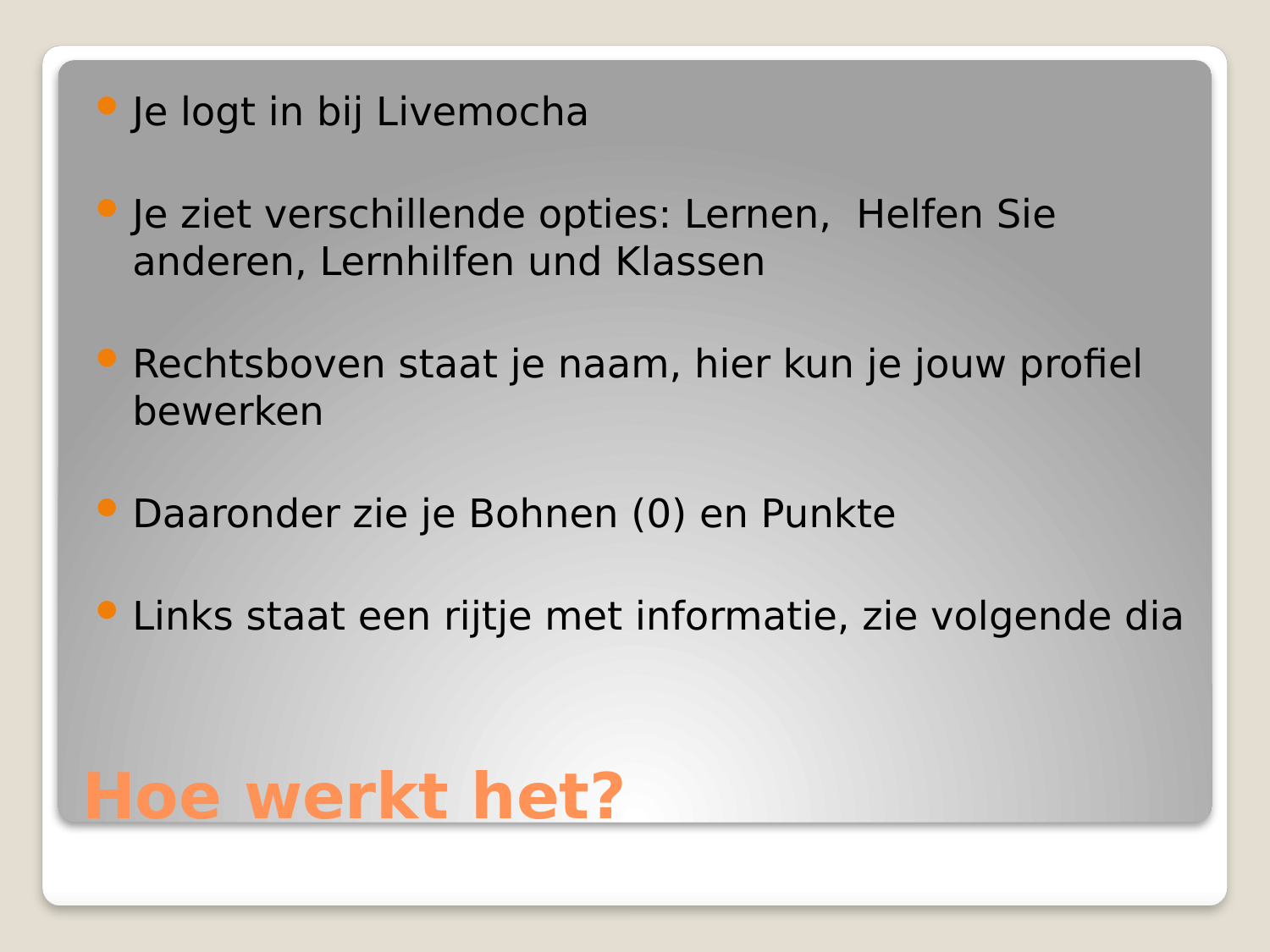

Je logt in bij Livemocha

Je ziet verschillende opties: Lernen,  Helfen Sie anderen, Lernhilfen und Klassen

Rechtsboven staat je naam, hier kun je jouw profiel bewerken

Daaronder zie je Bohnen (0) en Punkte

Links staat een rijtje met informatie, zie volgende dia

# Hoe werkt het?